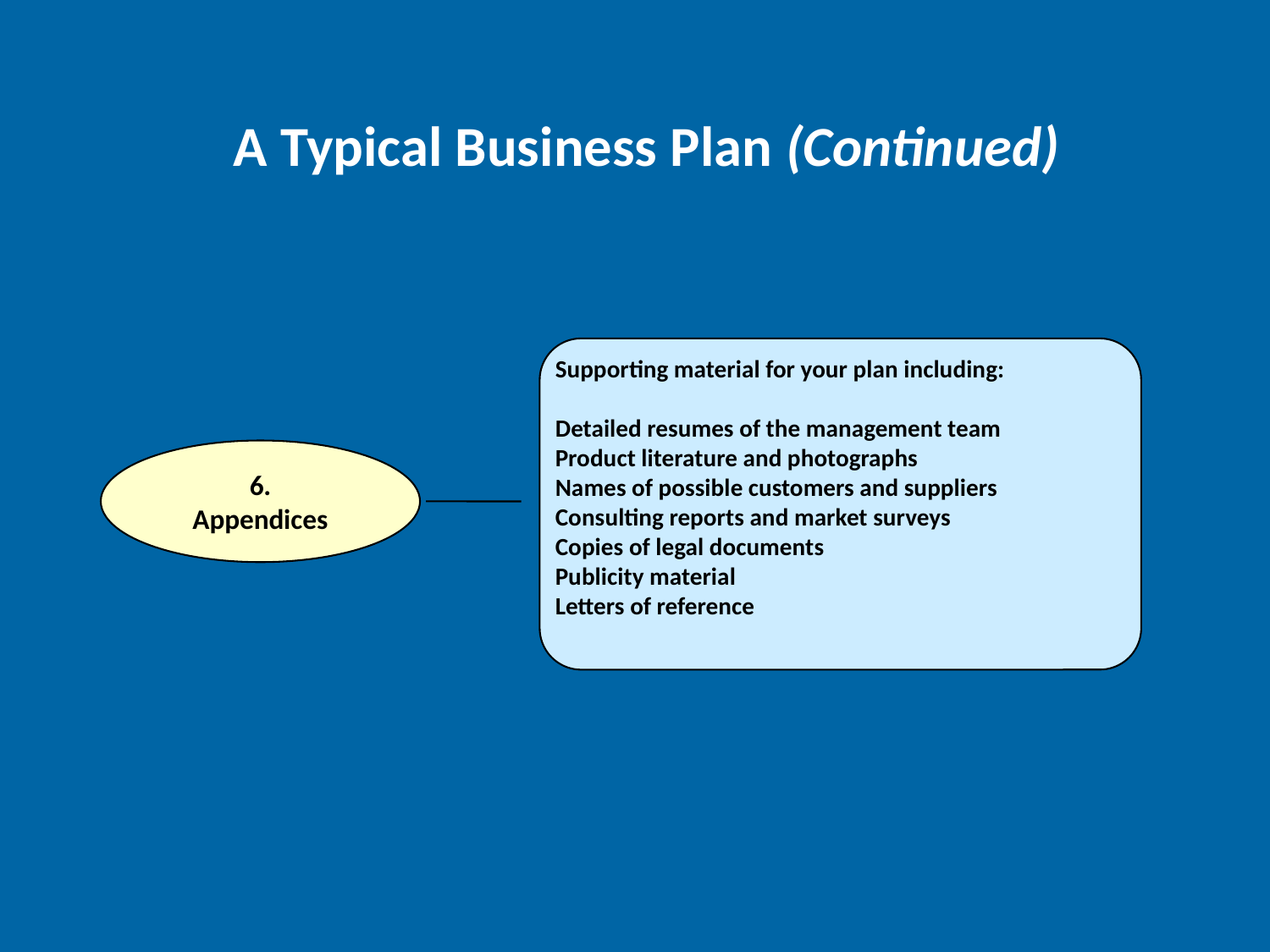

A Typical Business Plan (Continued)

Supporting material for your plan including:

Detailed resumes of the management team
Product literature and photographs
Names of possible customers and suppliers
Consulting reports and market surveys
Copies of legal documents
Publicity material
Letters of reference

6.
Appendices